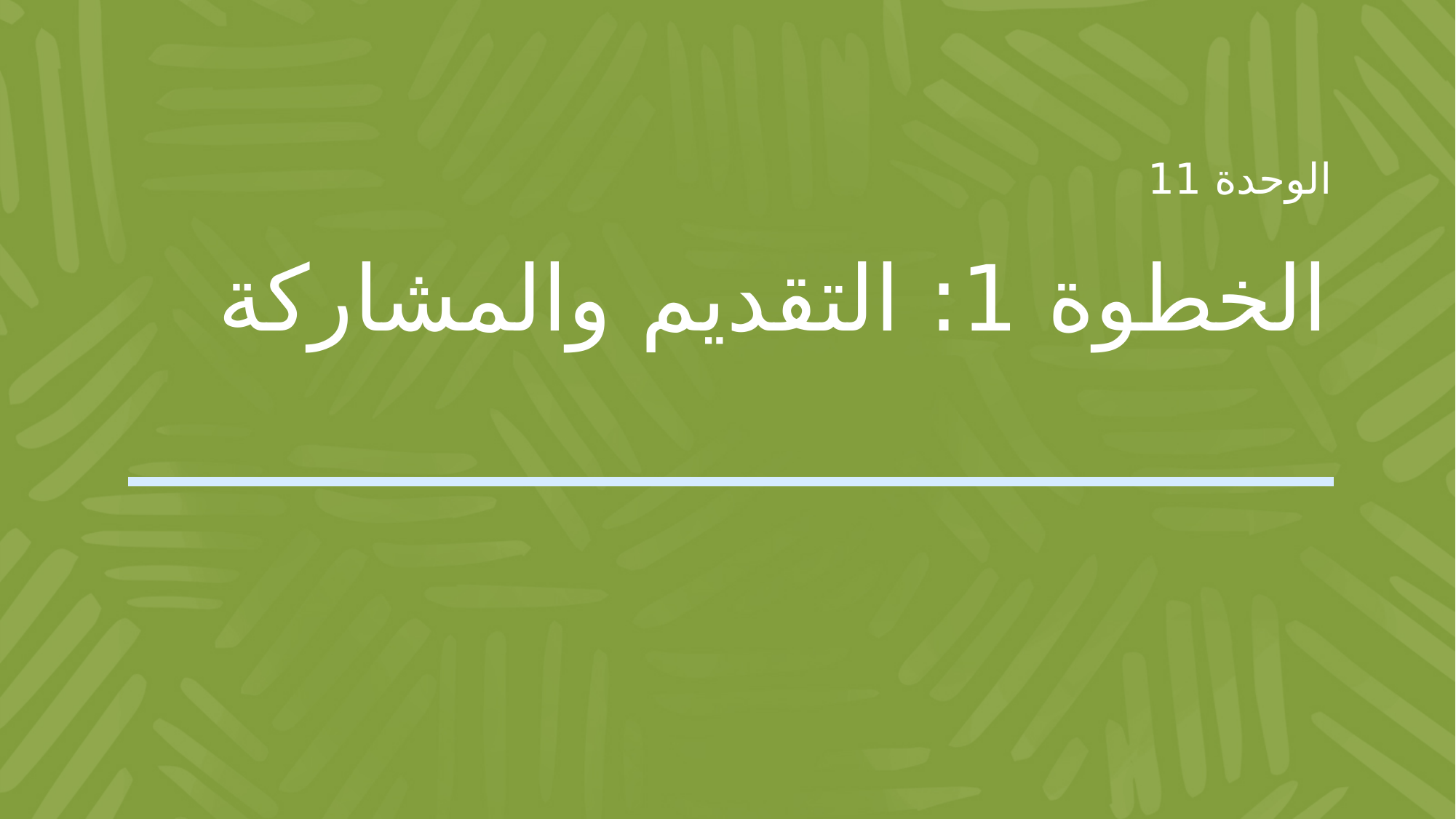

الوحدة 11
# الخطوة 1: التقديم والمشاركة